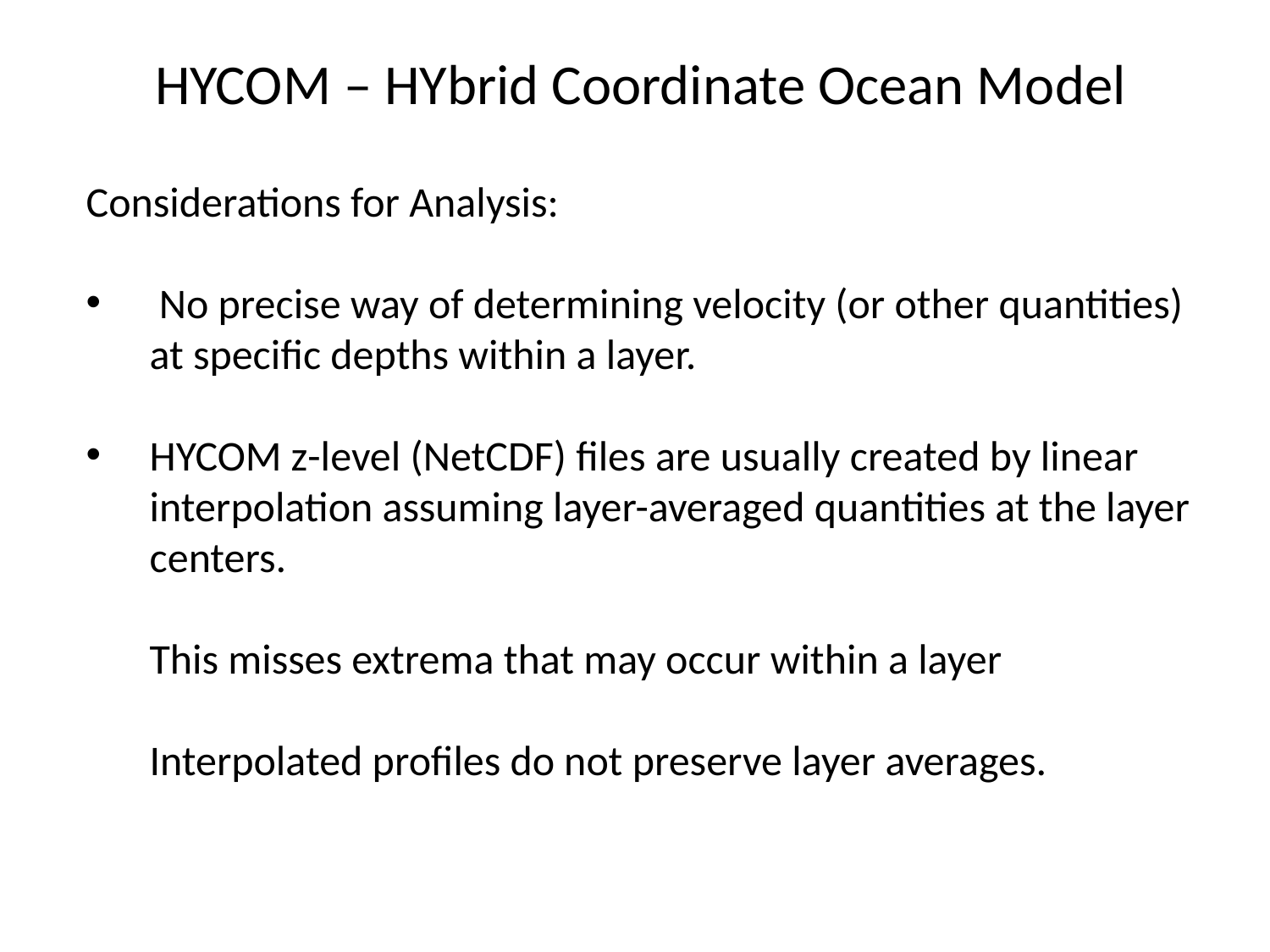

HYCOM – HYbrid Coordinate Ocean Model

Considerations for Analysis:

 No precise way of determining velocity (or other quantities) at specific depths within a layer.

HYCOM z-level (NetCDF) files are usually created by linear interpolation assuming layer-averaged quantities at the layer centers.

This misses extrema that may occur within a layer

Interpolated profiles do not preserve layer averages.